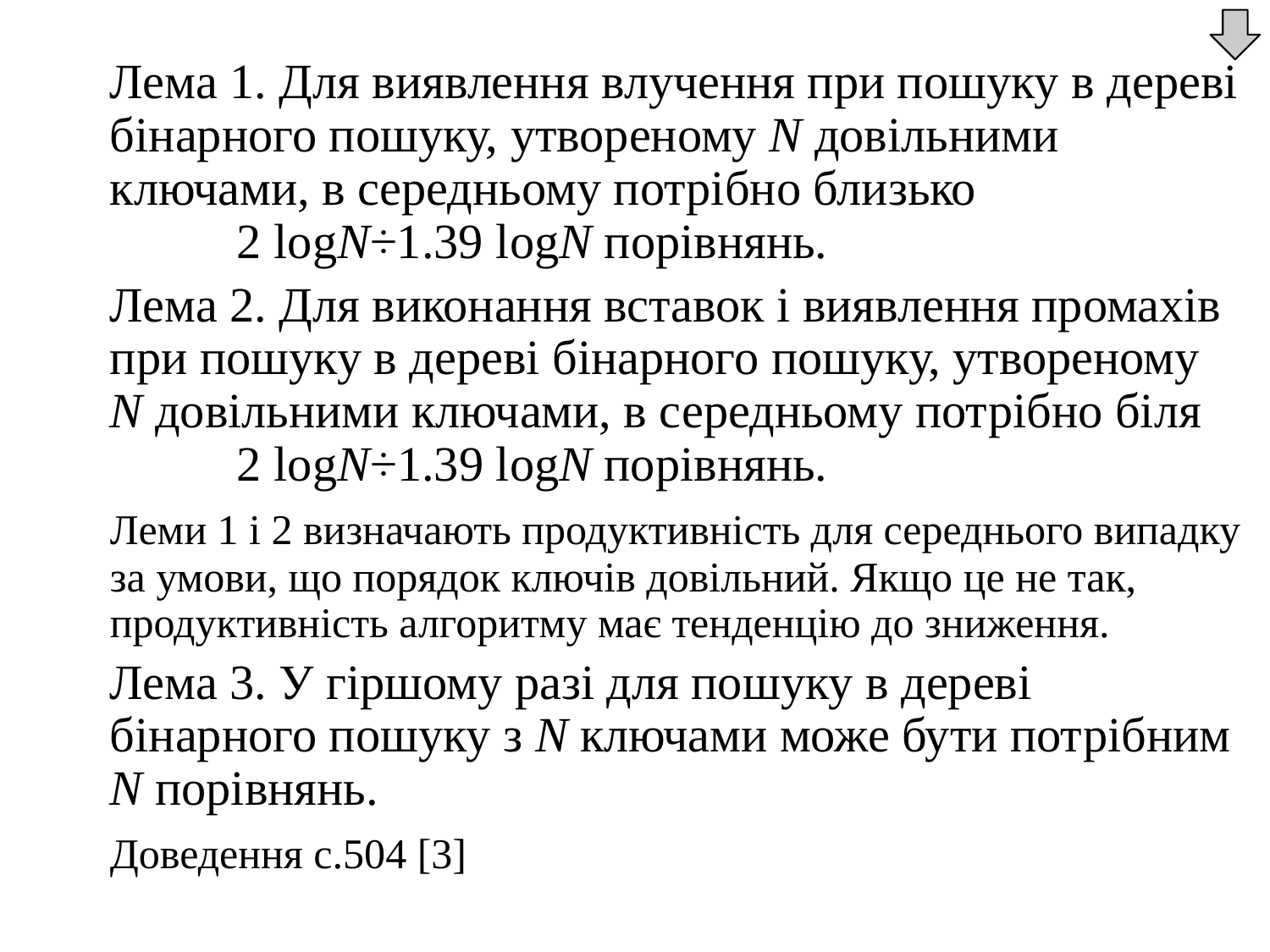

Лема 1. Для виявлення влучення при пошуку в дереві бінарного пошуку, утвореному N довільними ключами, в середньому потрібно близько 			2 logN÷1.39 logN порівнянь.
	Лема 2. Для виконання вставок і виявлення промахів при пошуку в дереві бінарного пошуку, утвореному N довільними ключами, в середньому потрібно біля 	2 logN÷1.39 logN порівнянь.
	Леми 1 і 2 визначають продуктивність для середнього випадку за умови, що порядок ключів довільний. Якщо це не так, продуктивність алгоритму має тенденцію до зниження.
	Лема 3. У гіршому разі для пошуку в дереві бінарного пошуку з N ключами може бути потрібним N порівнянь.
	Доведення с.504 [3]